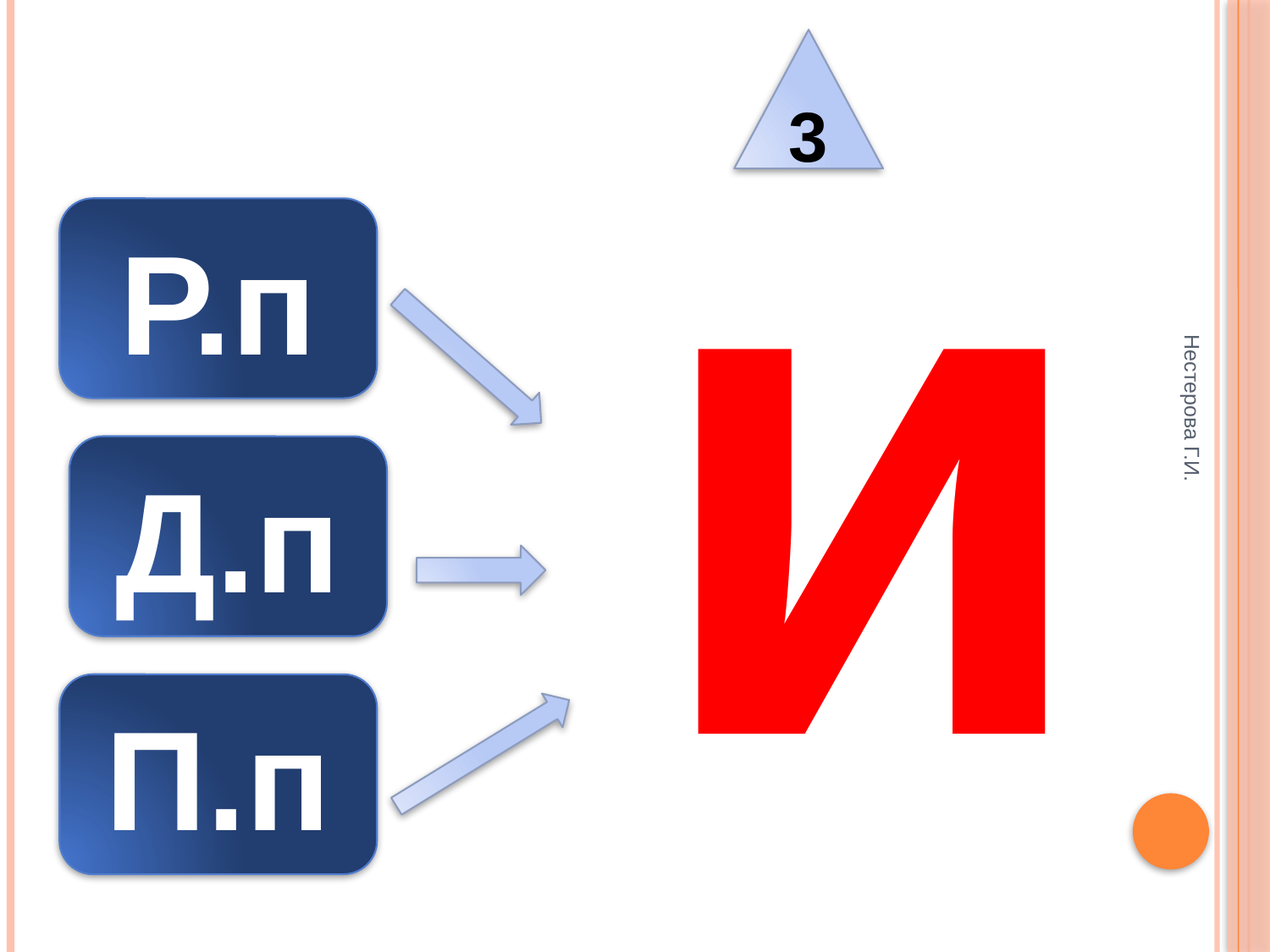

и
3
Р.п

Д.п

Нестерова Г.И.

П.п